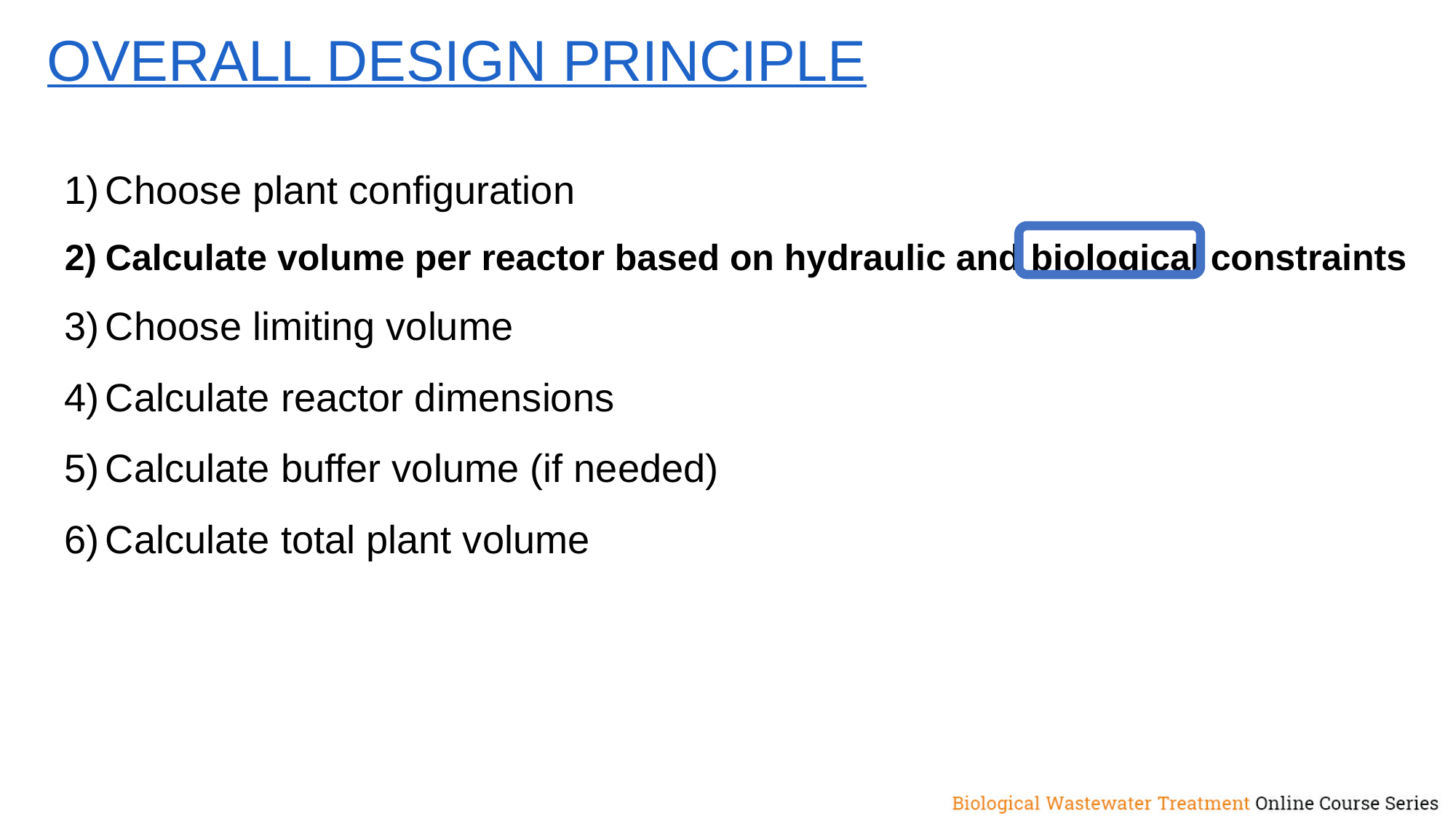

Overall design principle
Choose plant configuration
Calculate volume per reactor based on hydraulic and biological constraints
Choose limiting volume
Calculate reactor dimensions
Calculate buffer volume (if needed)
Calculate total plant volume